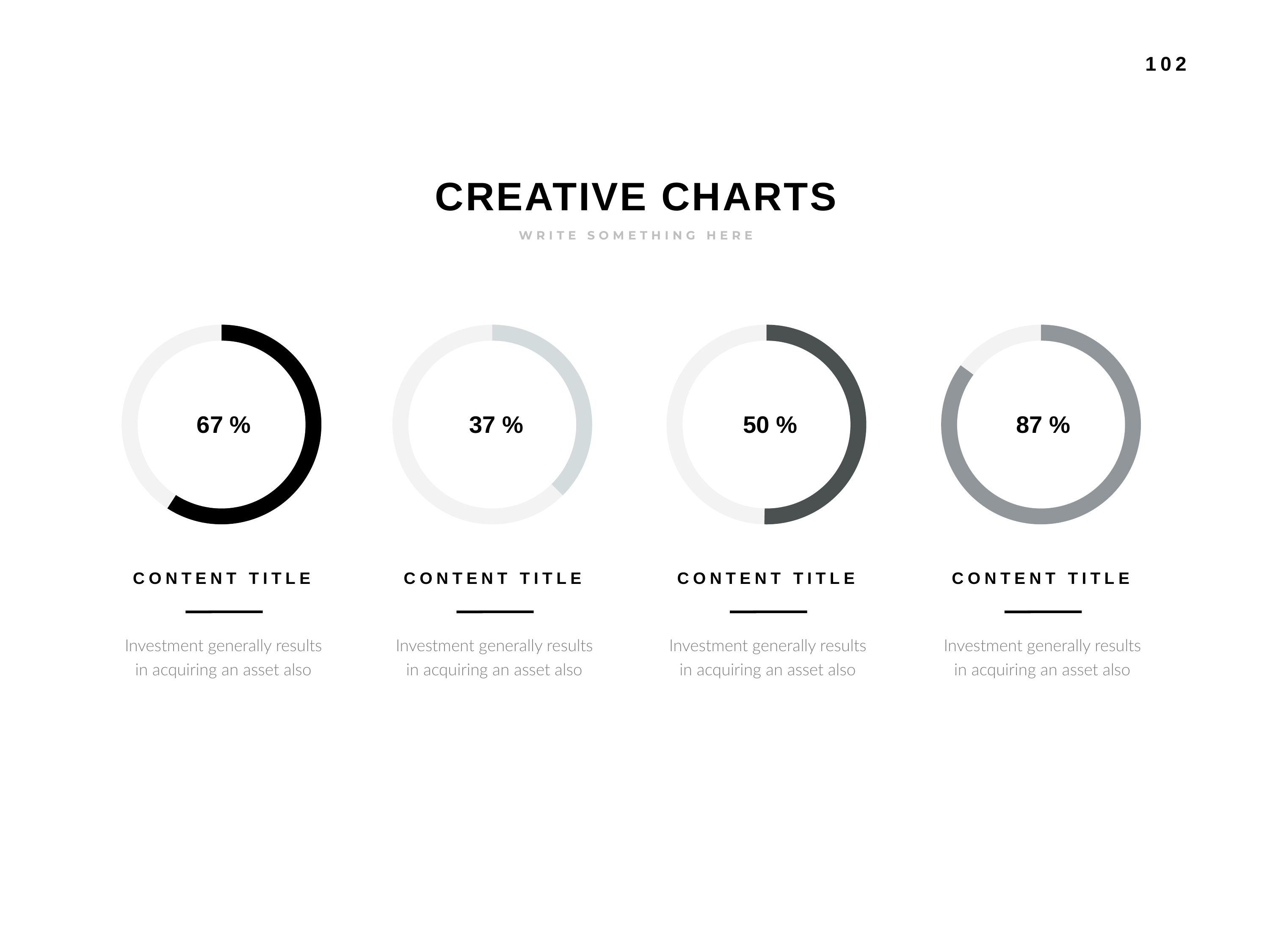

CREATIVE CHARTS
WRITE SOMETHING HERE

67 %
37 %
50 %
87 %
CONTENT TITLE
CONTENT TITLE
CONTENT TITLE
CONTENT TITLE
Investment generally results in acquiring an asset also
Investment generally results in acquiring an asset also
Investment generally results in acquiring an asset also
Investment generally results in acquiring an asset also